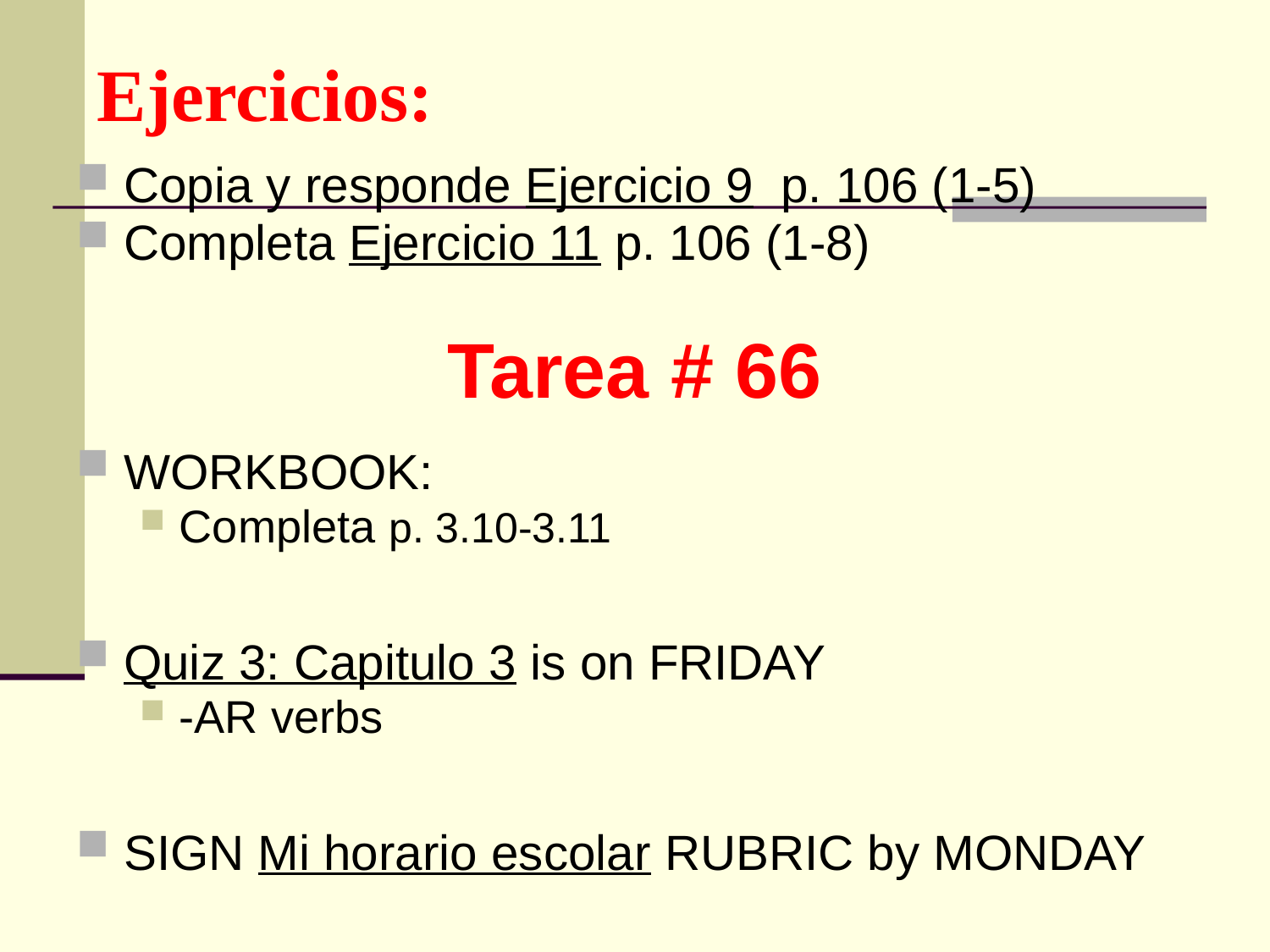

# Ejercicios:
Copia y responde Ejercicio 9  p. 106 (1-5)
Completa Ejercicio 11 p. 106 (1-8)

WORKBOOK:
Completa p. 3.10-3.11

Quiz 3: Capitulo 3 is on FRIDAY
-AR verbs

SIGN Mi horario escolar RUBRIC by MONDAY

Tarea # 66